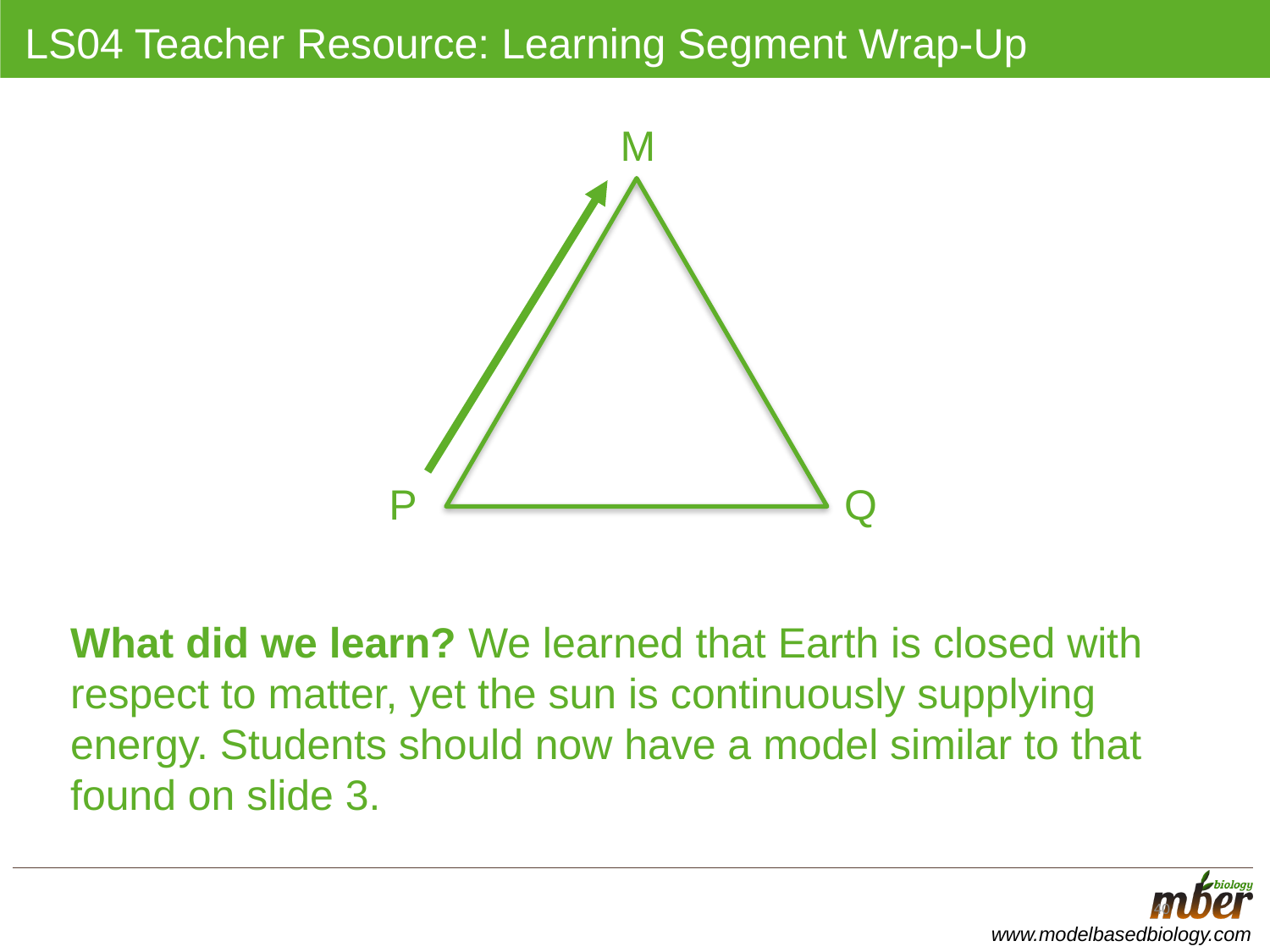

# LS04 Teacher Resource: Learning Segment Wrap-Up
M

P
Q
What did we learn? We learned that Earth is closed with respect to matter, yet the sun is continuously supplying energy. Students should now have a model similar to that found on slide 3.
40